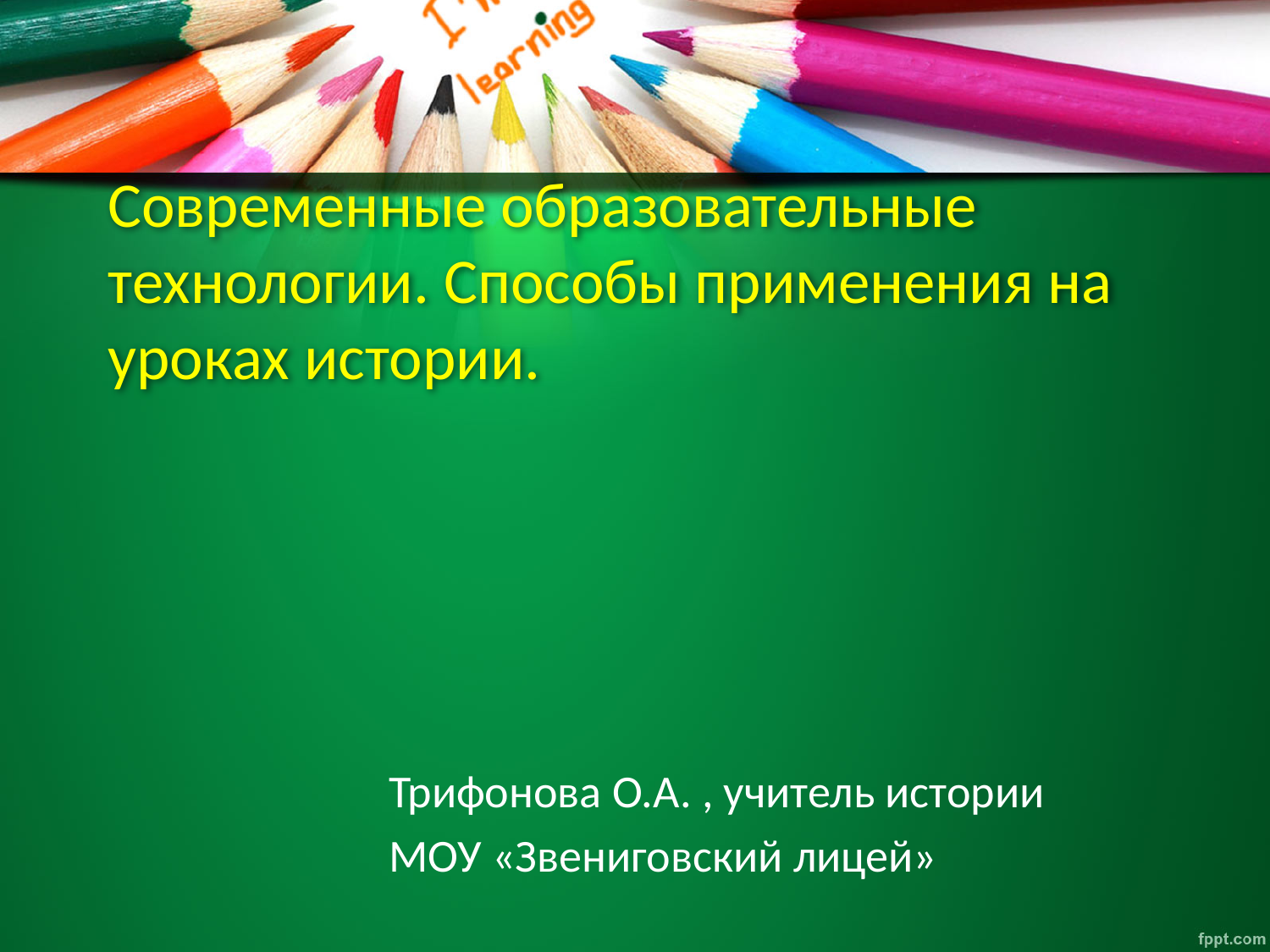

# Современные образовательные технологии. Способы применения на уроках истории.
Трифонова О.А. , учитель истории
МОУ «Звениговский лицей»